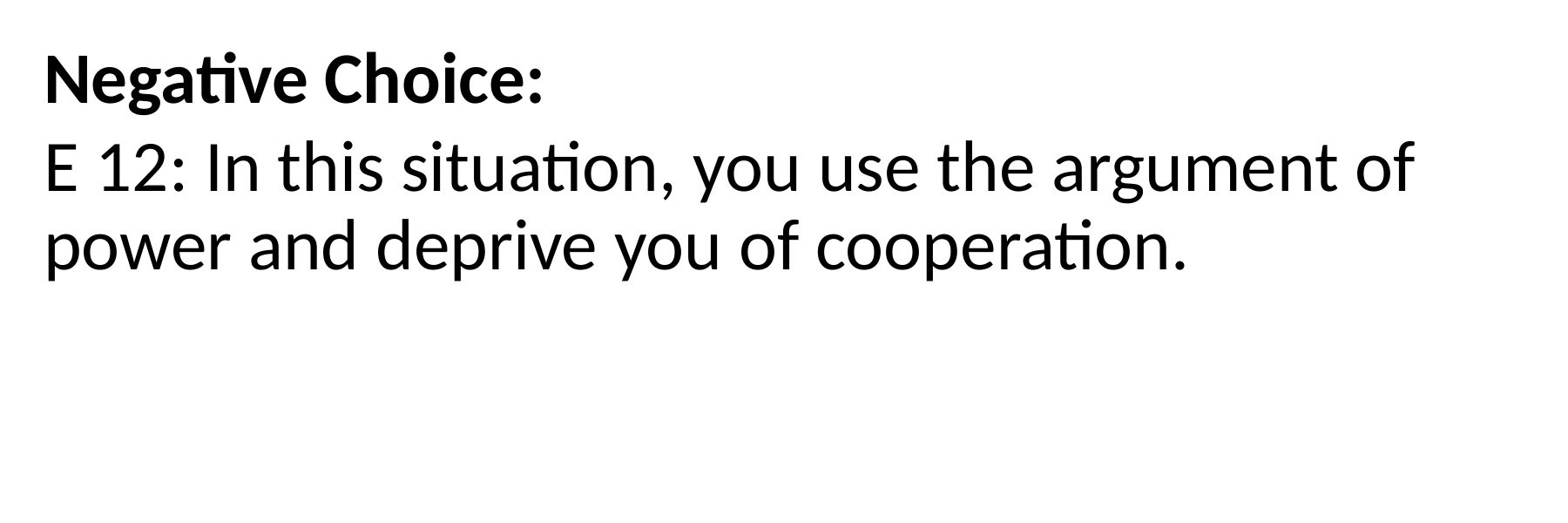

Negative Choice:
E 12: In this situation, you use the argument of power and deprive you of cooperation.